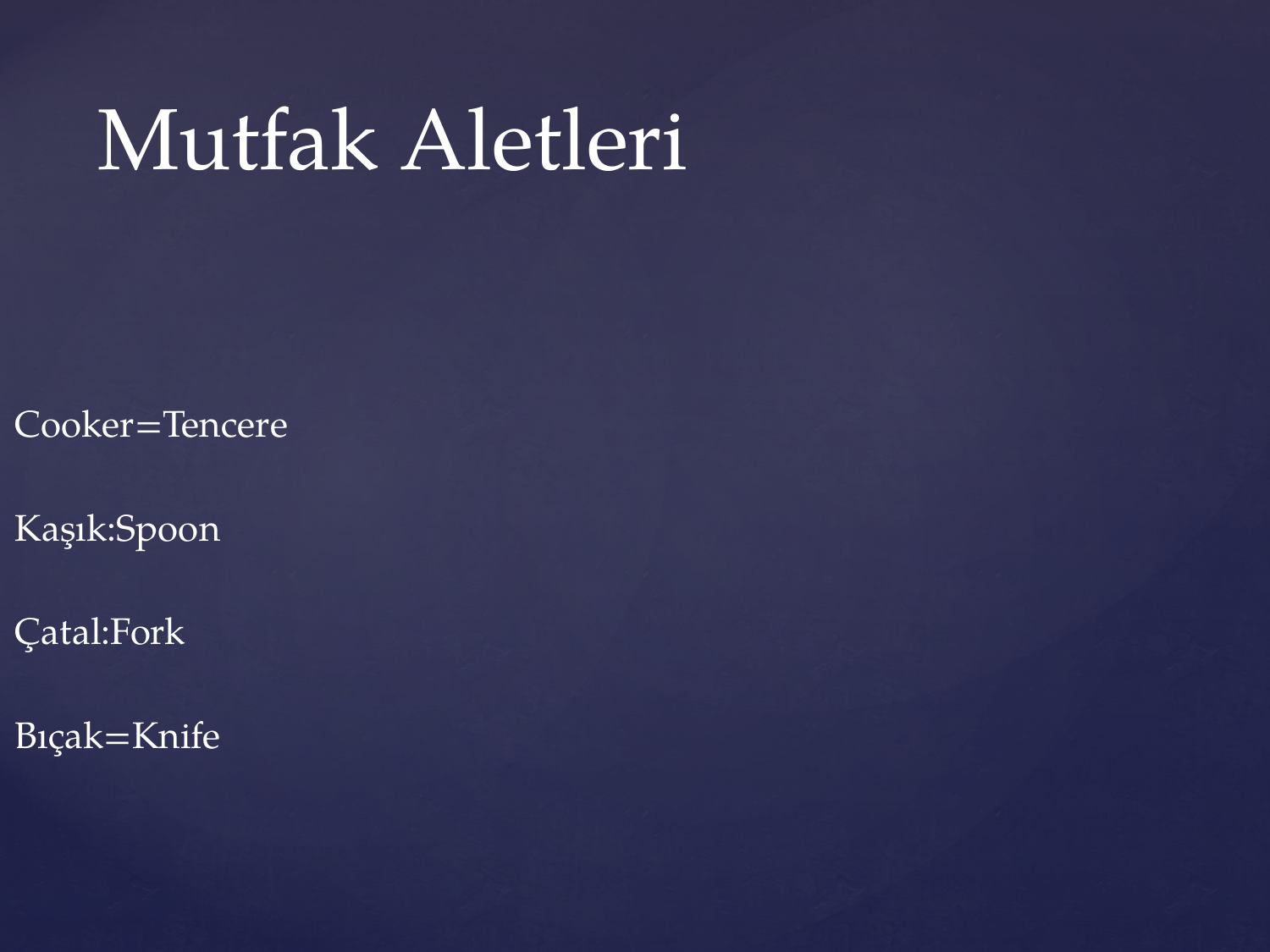

# Mutfak Aletleri
Cooker=Tencere

Kaşık:Spoon

Çatal:Fork

Bıçak=Knife